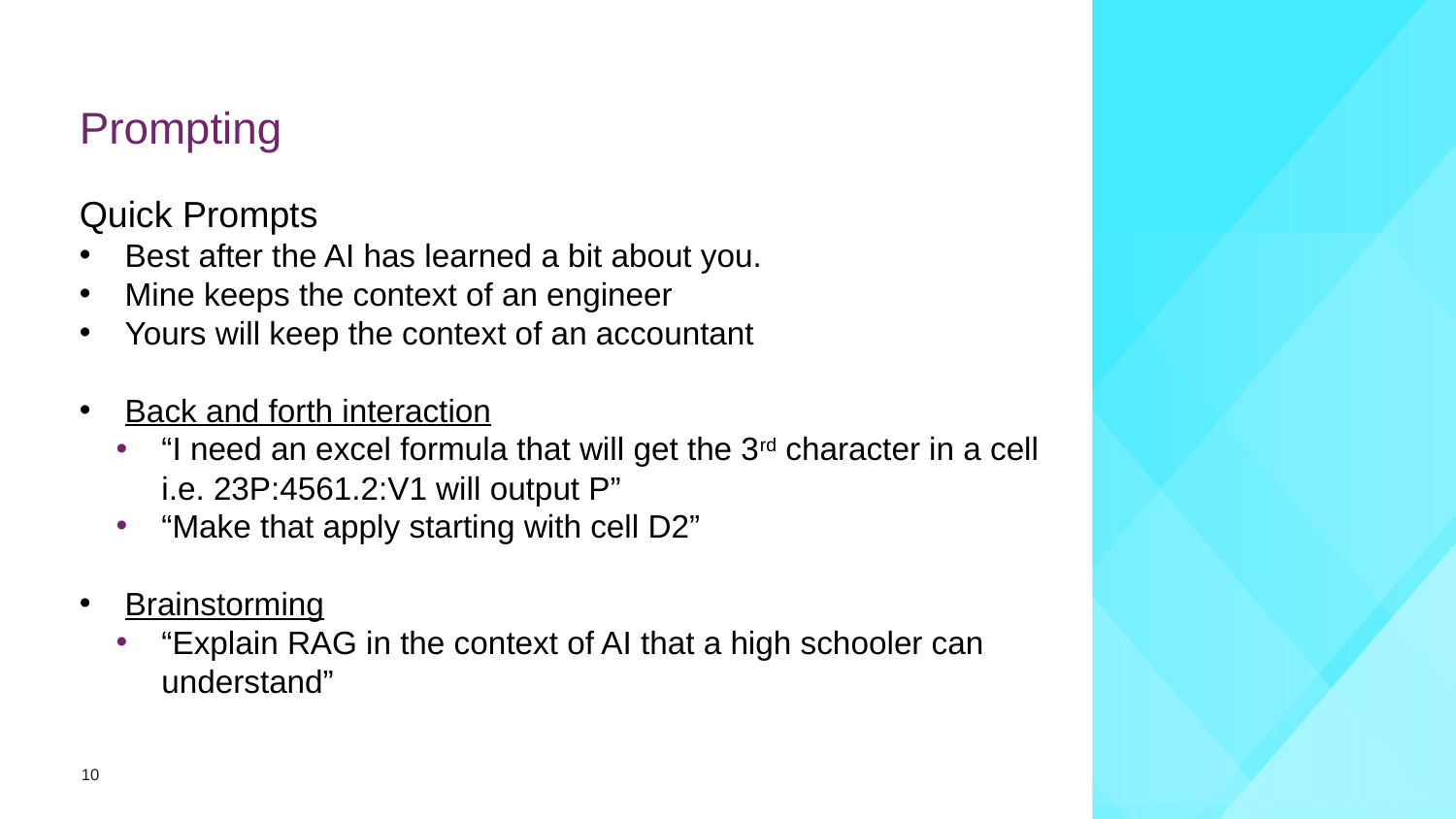

# Prompting
Quick Prompts
Best after the AI has learned a bit about you.
Mine keeps the context of an engineer
Yours will keep the context of an accountant

Back and forth interaction
“I need an excel formula that will get the 3rd character in a cell i.e. 23P:4561.2:V1 will output P”
“Make that apply starting with cell D2”

Brainstorming
“Explain RAG in the context of AI that a high schooler can understand”

10